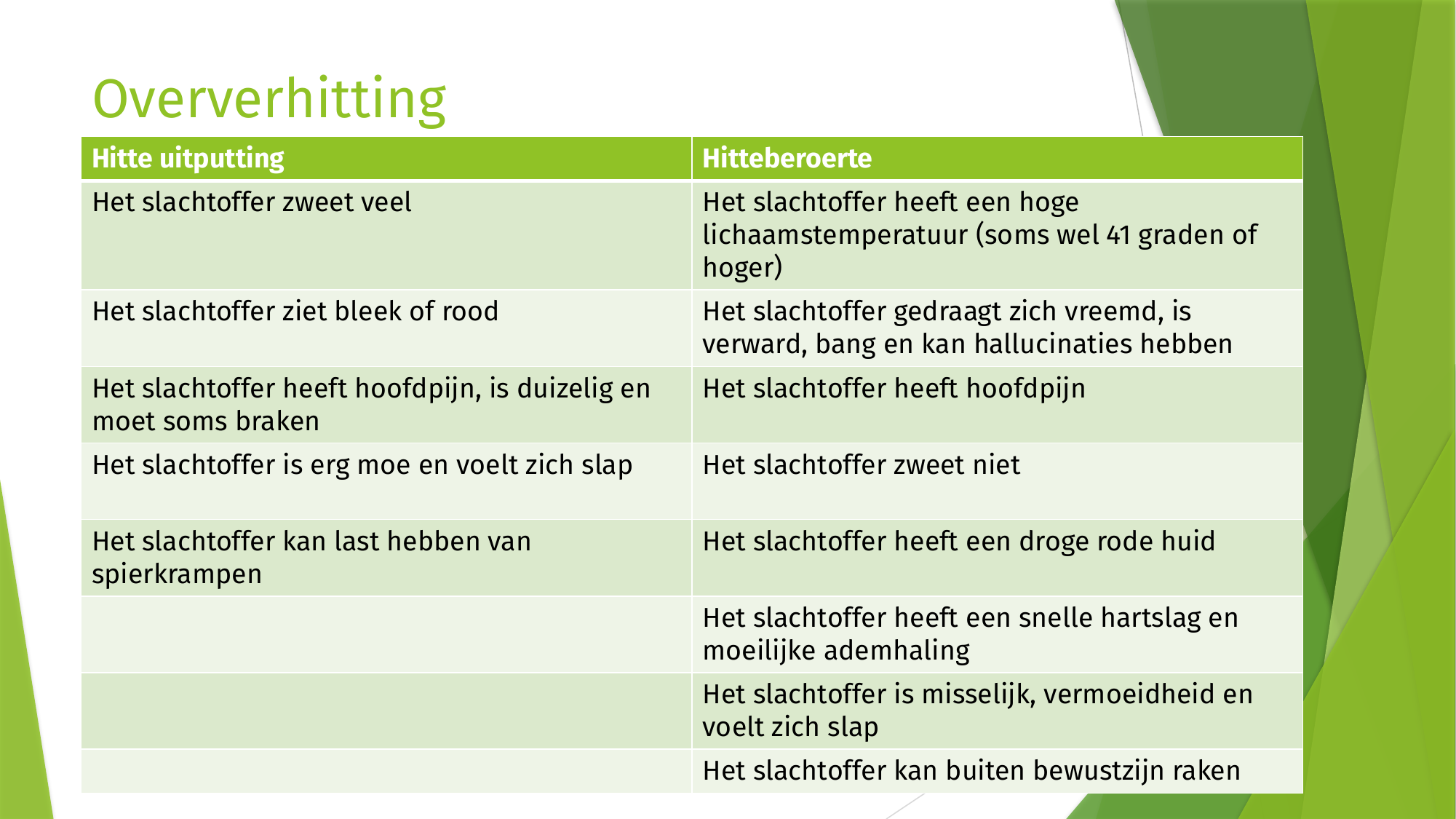

# Oververhitting
| Hitte uitputting | Hitteberoerte |
| --- | --- |
| Het slachtoffer zweet veel | Het slachtoffer heeft een hoge lichaamstemperatuur (soms wel 41 graden of hoger) |
| Het slachtoffer ziet bleek of rood | Het slachtoffer gedraagt zich vreemd, is verward, bang en kan hallucinaties hebben |
| Het slachtoffer heeft hoofdpijn, is duizelig en moet soms braken | Het slachtoffer heeft hoofdpijn |
| Het slachtoffer is erg moe en voelt zich slap | Het slachtoffer zweet niet |
| Het slachtoffer kan last hebben van spierkrampen | Het slachtoffer heeft een droge rode huid |
|  | Het slachtoffer heeft een snelle hartslag en moeilijke ademhaling |
|  | Het slachtoffer is misselijk, vermoeidheid en voelt zich slap |
|  | Het slachtoffer kan buiten bewustzijn raken |